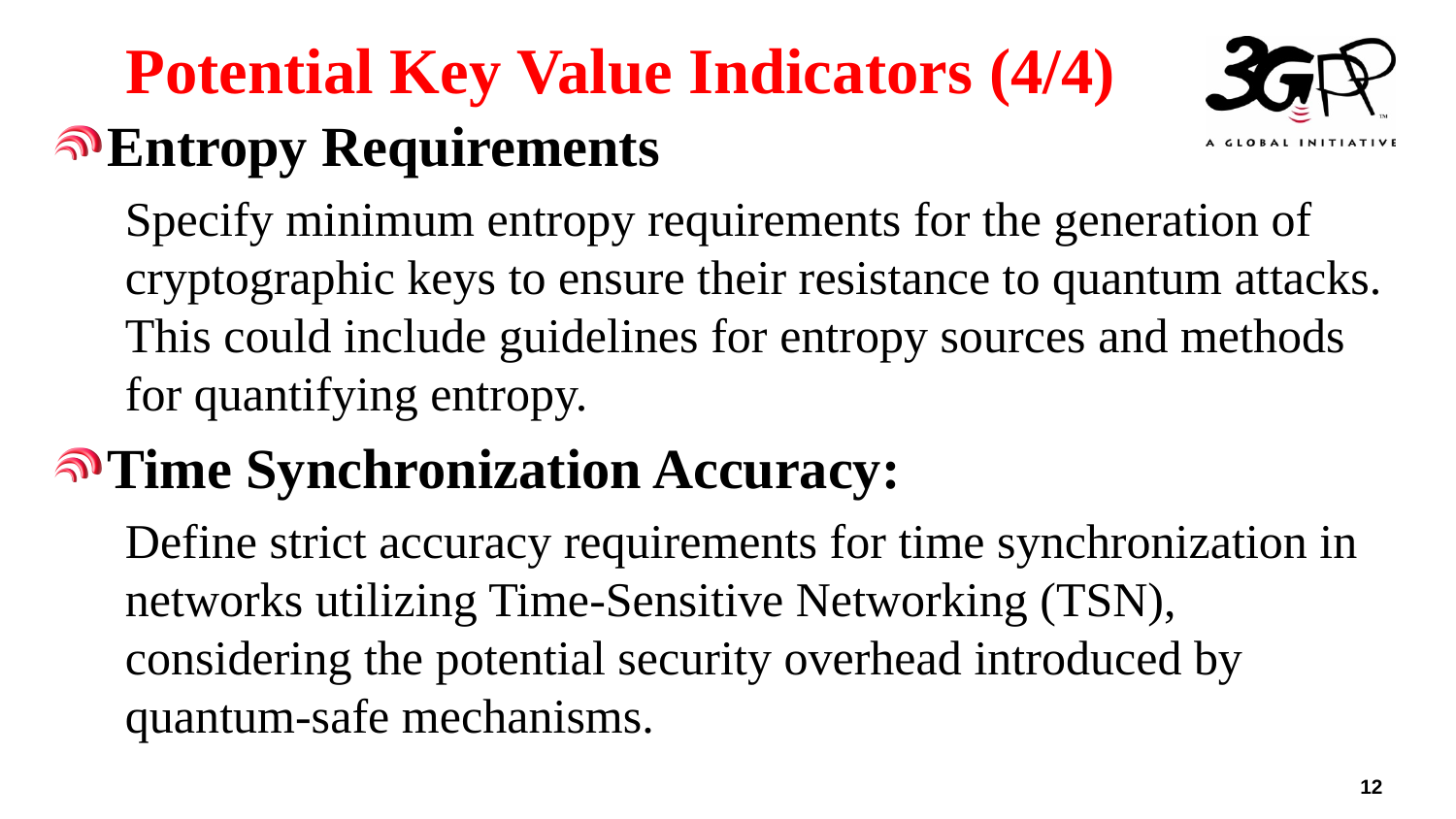

# Potential Key Value Indicators (4/4)
Entropy Requirements
Specify minimum entropy requirements for the generation of cryptographic keys to ensure their resistance to quantum attacks. This could include guidelines for entropy sources and methods for quantifying entropy.
Time Synchronization Accuracy:
Define strict accuracy requirements for time synchronization in networks utilizing Time-Sensitive Networking (TSN), considering the potential security overhead introduced by quantum-safe mechanisms.